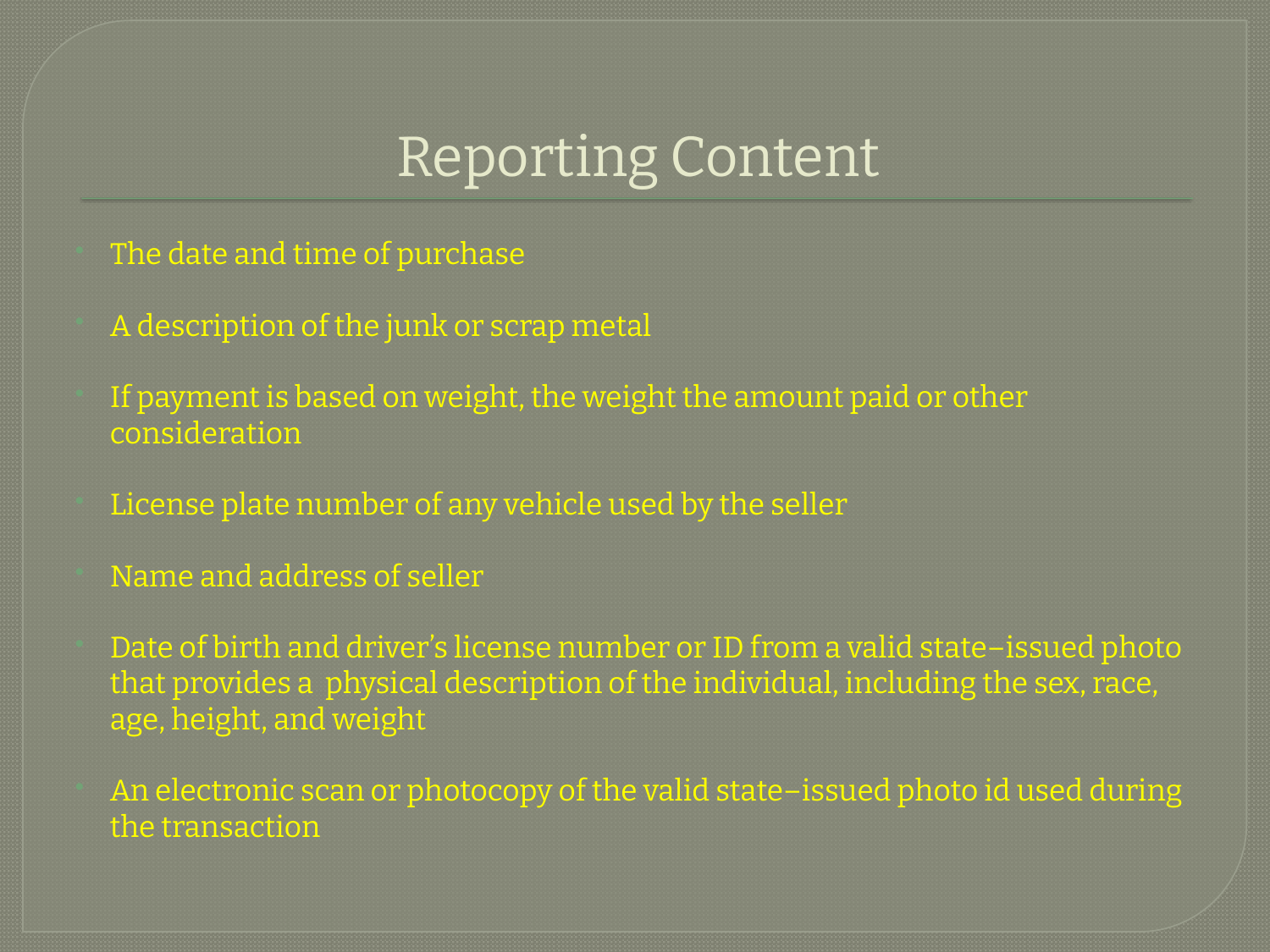

# Reporting Content
The date and time of purchase

A description of the junk or scrap metal

If payment is based on weight, the weight the amount paid or other consideration

License plate number of any vehicle used by the seller

Name and address of seller

Date of birth and driver’s license number or ID from a valid state–issued photo that provides a  physical description of the individual, including the sex, race, age, height, and weight

An electronic scan or photocopy of the valid state–issued photo id used during the transaction